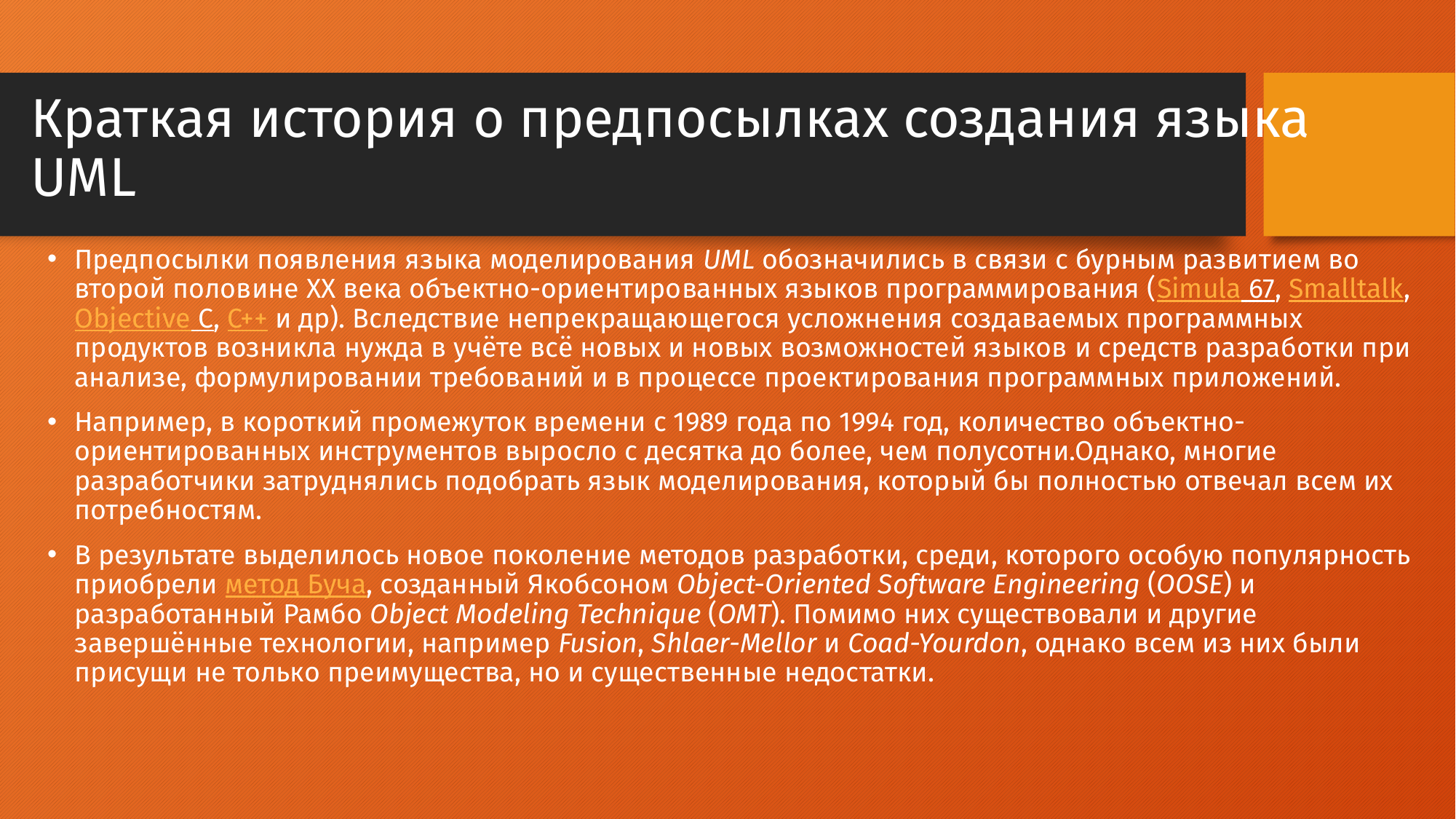

# Краткая история о предпосылках создания языка UML
Предпосылки появления языка моделирования UML обозначились в связи с бурным развитием во второй половине XX века объектно-ориентированных языков программирования (Simula 67, Smalltalk, Objective C, C++ и др). Вследствие непрекращающегося усложнения создаваемых программных продуктов возникла нужда в учёте всё новых и новых возможностей языков и средств разработки при анализе, формулировании требований и в процессе проектирования программных приложений.
Например, в короткий промежуток времени с 1989 года по 1994 год, количество объектно-ориентированных инструментов выросло с десятка до более, чем полусотни.Однако, многие разработчики затруднялись подобрать язык моделирования, который бы полностью отвечал всем их потребностям.
В результате выделилось новое поколение методов разработки, среди, которого особую популярность приобрели метод Буча, созданный Якобсоном Object-Oriented Software Engineering (OOSE) и разработанный Рамбо Object Modeling Technique (OMT). Помимо них существовали и другие завершённые технологии, например Fusion, Shlaer-Mellor и Coad-Yourdon, однако всем из них были присущи не только преимущества, но и существенные недостатки.